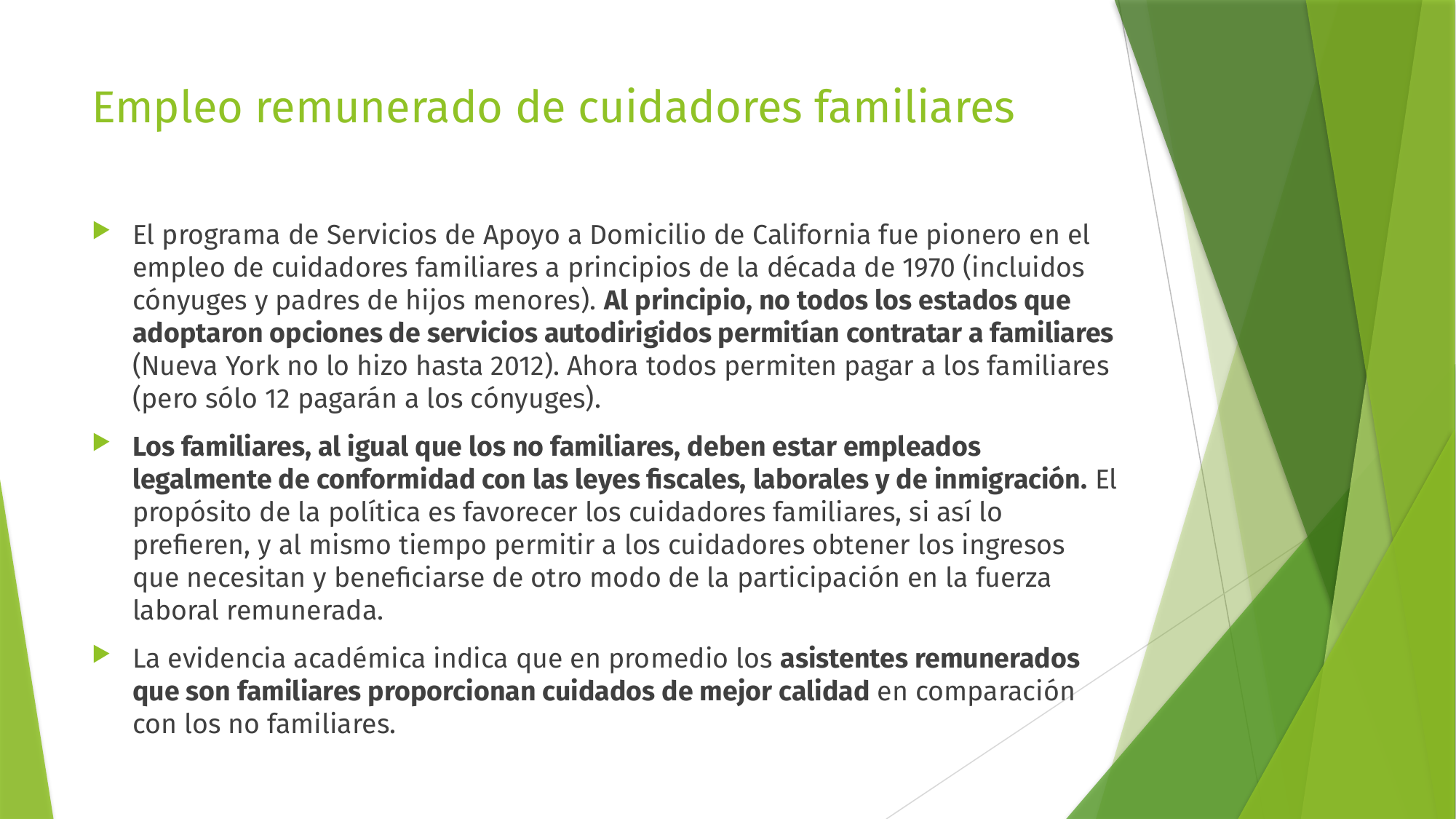

# Empleo remunerado de cuidadores familiares
El programa de Servicios de Apoyo a Domicilio de California fue pionero en el empleo de cuidadores familiares a principios de la década de 1970 (incluidos cónyuges y padres de hijos menores). Al principio, no todos los estados que adoptaron opciones de servicios autodirigidos permitían contratar a familiares (Nueva York no lo hizo hasta 2012). Ahora todos permiten pagar a los familiares (pero sólo 12 pagarán a los cónyuges).
Los familiares, al igual que los no familiares, deben estar empleados legalmente de conformidad con las leyes fiscales, laborales y de inmigración. El propósito de la política es favorecer los cuidadores familiares, si así lo prefieren, y al mismo tiempo permitir a los cuidadores obtener los ingresos que necesitan y beneficiarse de otro modo de la participación en la fuerza laboral remunerada.
La evidencia académica indica que en promedio los asistentes remunerados que son familiares proporcionan cuidados de mejor calidad en comparación con los no familiares.